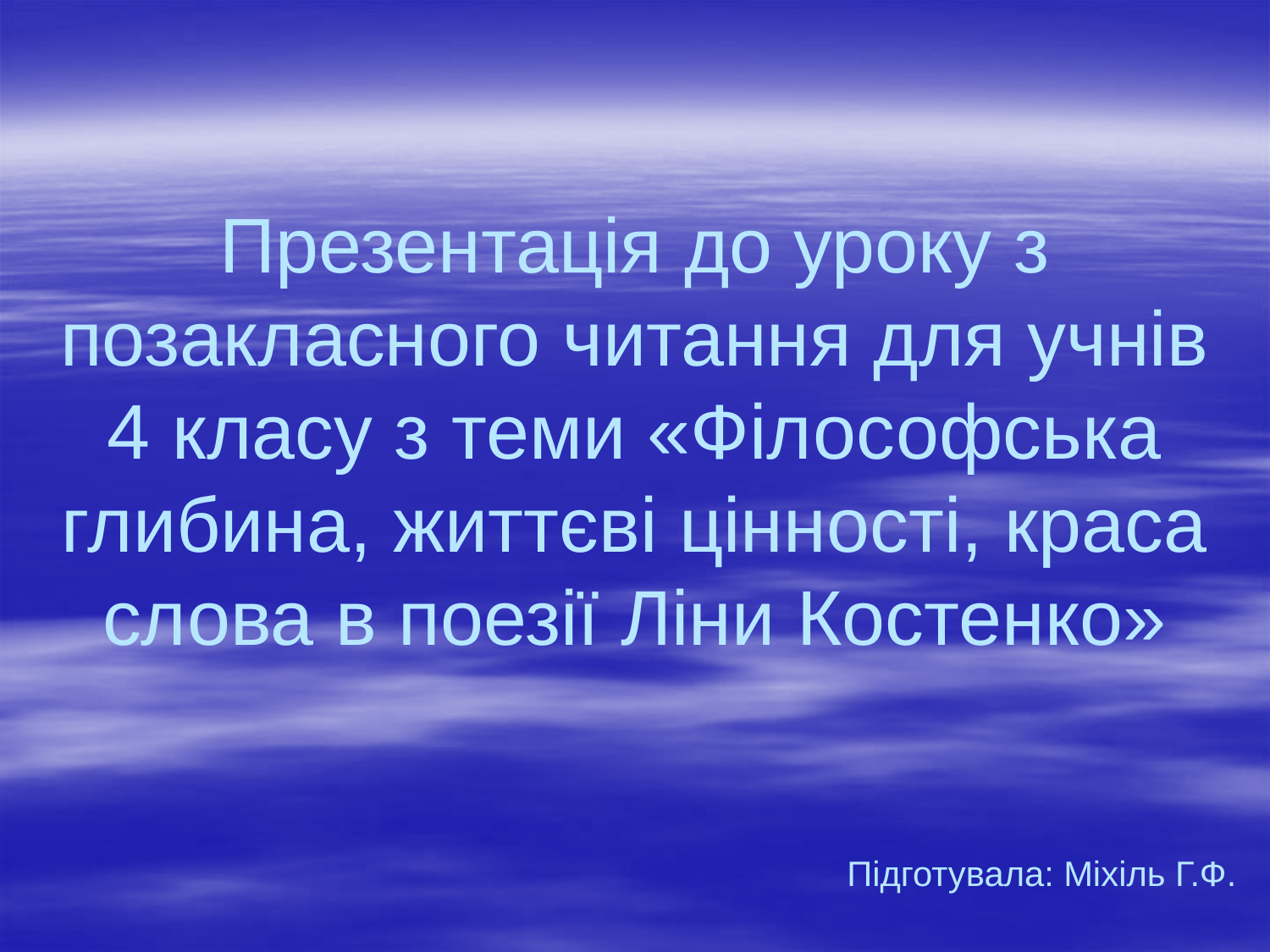

# Презентація до уроку з позакласного читання для учнів 4 класу з теми «Філософська глибина, життєві цінності, краса слова в поезії Ліни Костенко»
Підготувала: Міхіль Г.Ф.